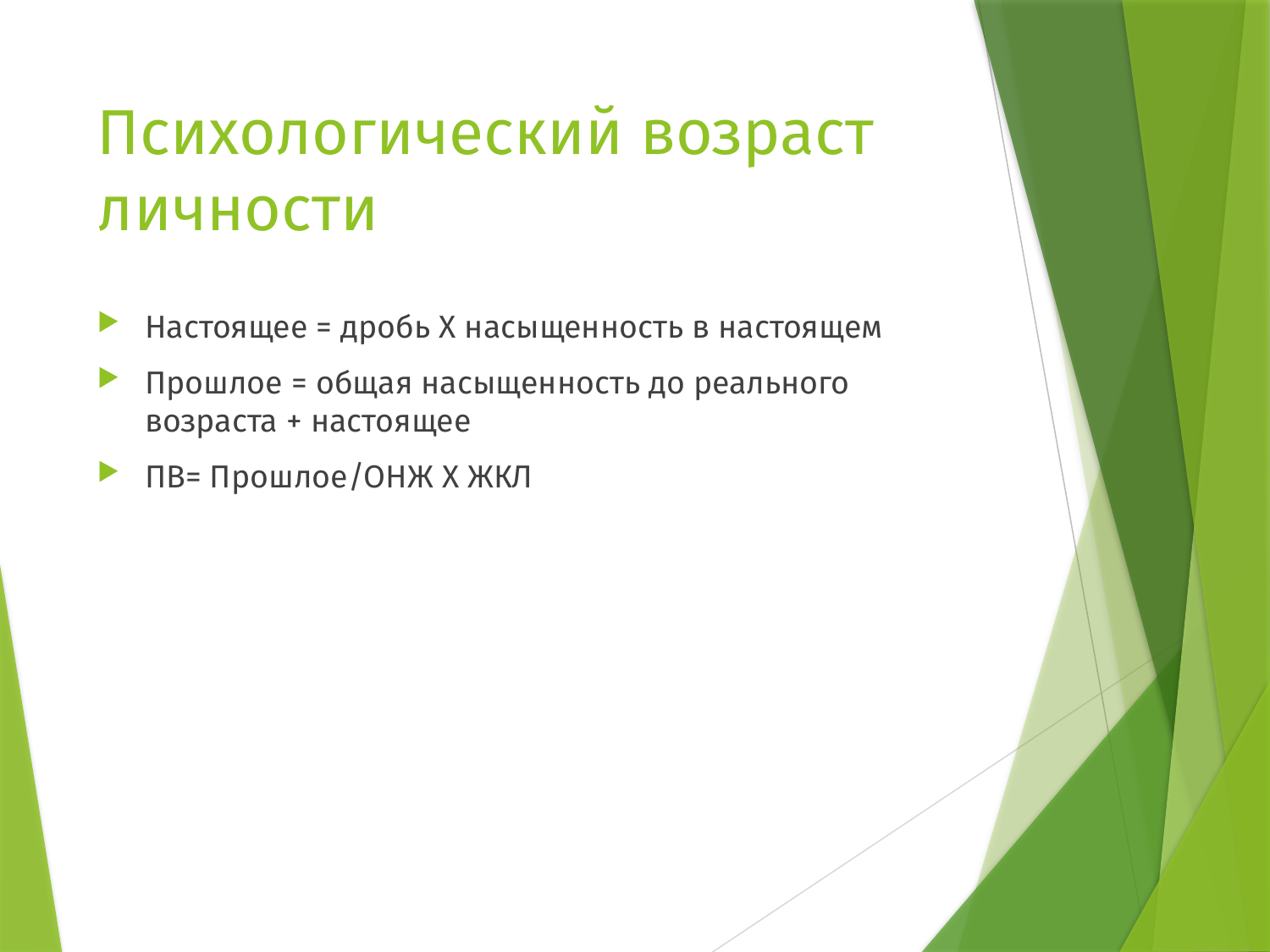

# Психологический возраст личности
Настоящее = дробь Х насыщенность в настоящем
Прошлое = общая насыщенность до реального возраста + настоящее
ПВ= Прошлое/ОНЖ Х ЖКЛ